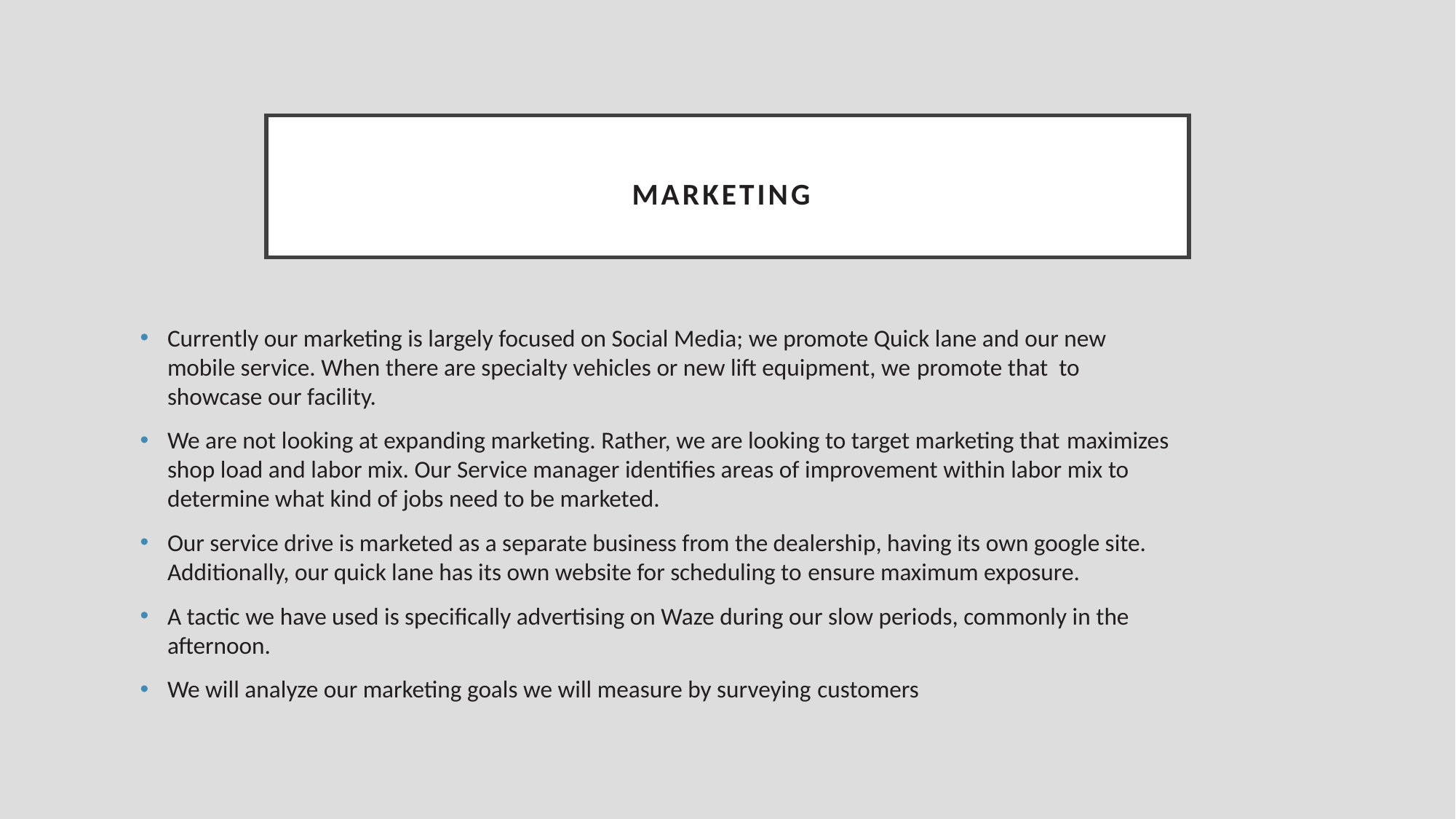

# Marketing

Currently our marketing is largely focused on Social Media; we promote Quick lane and our new mobile service. When there are specialty vehicles or new lift equipment, we promote that  to showcase our facility.
We are not looking at expanding marketing. Rather, we are looking to target marketing that maximizes shop load and labor mix. Our Service manager identifies areas of improvement within labor mix to determine what kind of jobs need to be marketed.
Our service drive is marketed as a separate business from the dealership, having its own google site. Additionally, our quick lane has its own website for scheduling to ensure maximum exposure.
A tactic we have used is specifically advertising on Waze during our slow periods, commonly in the afternoon.
We will analyze our marketing goals we will measure by surveying customers